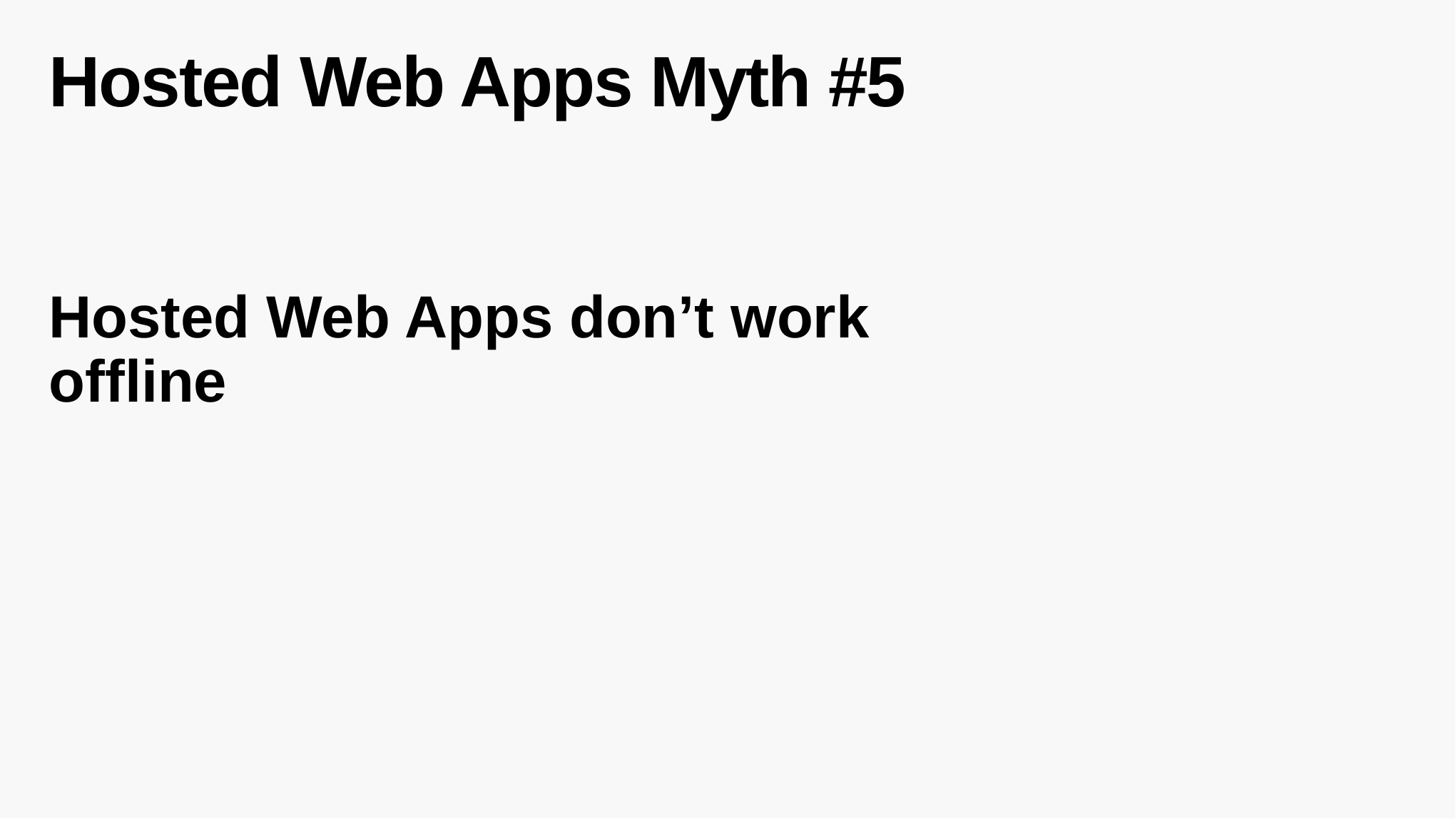

# Hosted Web Apps Myth #5
Hosted Web Apps don’t work offline